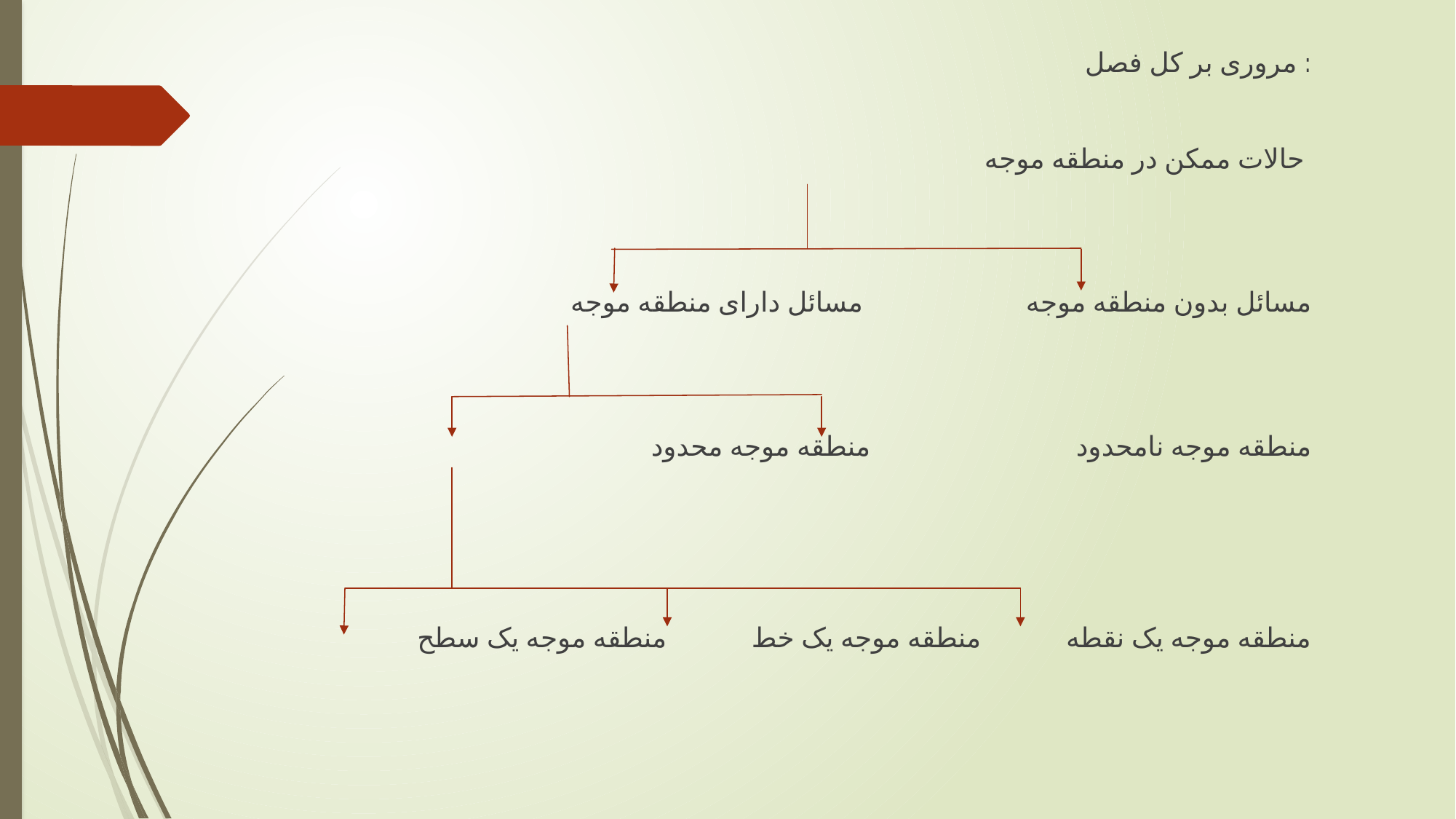

مروری بر کل فصل :

                                        حالات ممکن در منطقه موجه

              مسائل بدون منطقه موجه                       مسائل دارای منطقه موجه

                                 منطقه موجه نامحدود                             منطقه موجه محدود

                   منطقه موجه یک نقطه            منطقه موجه یک خط            منطقه موجه یک سطح